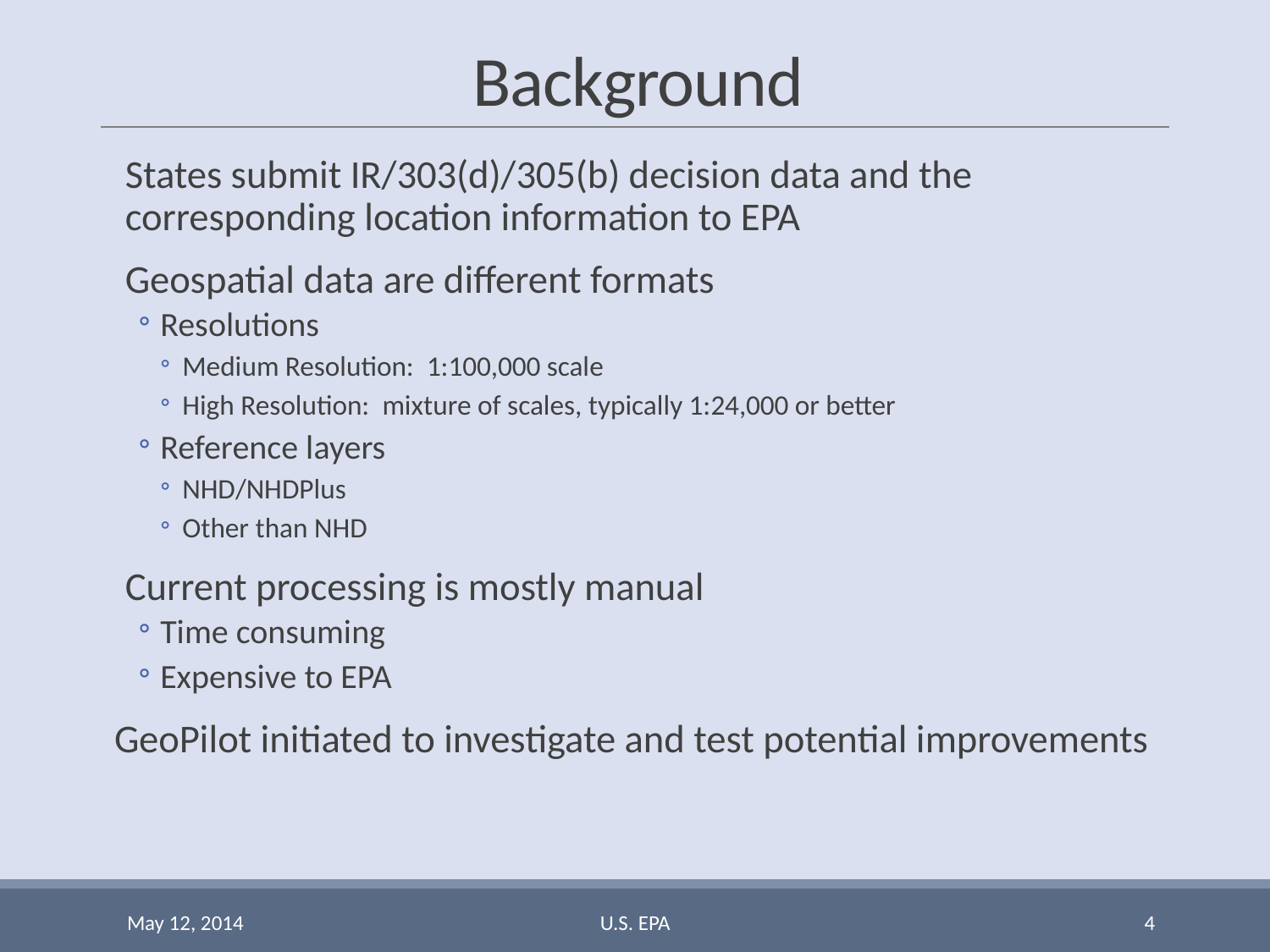

# Background
States submit IR/303(d)/305(b) decision data and the corresponding location information to EPA
Geospatial data are different formats
Resolutions
Medium Resolution:  1:100,000 scale
High Resolution:  mixture of scales, typically 1:24,000 or better
Reference layers
NHD/NHDPlus
Other than NHD
Current processing is mostly manual
Time consuming
Expensive to EPA
GeoPilot initiated to investigate and test potential improvements
May 12, 2014
U.S. EPA
4